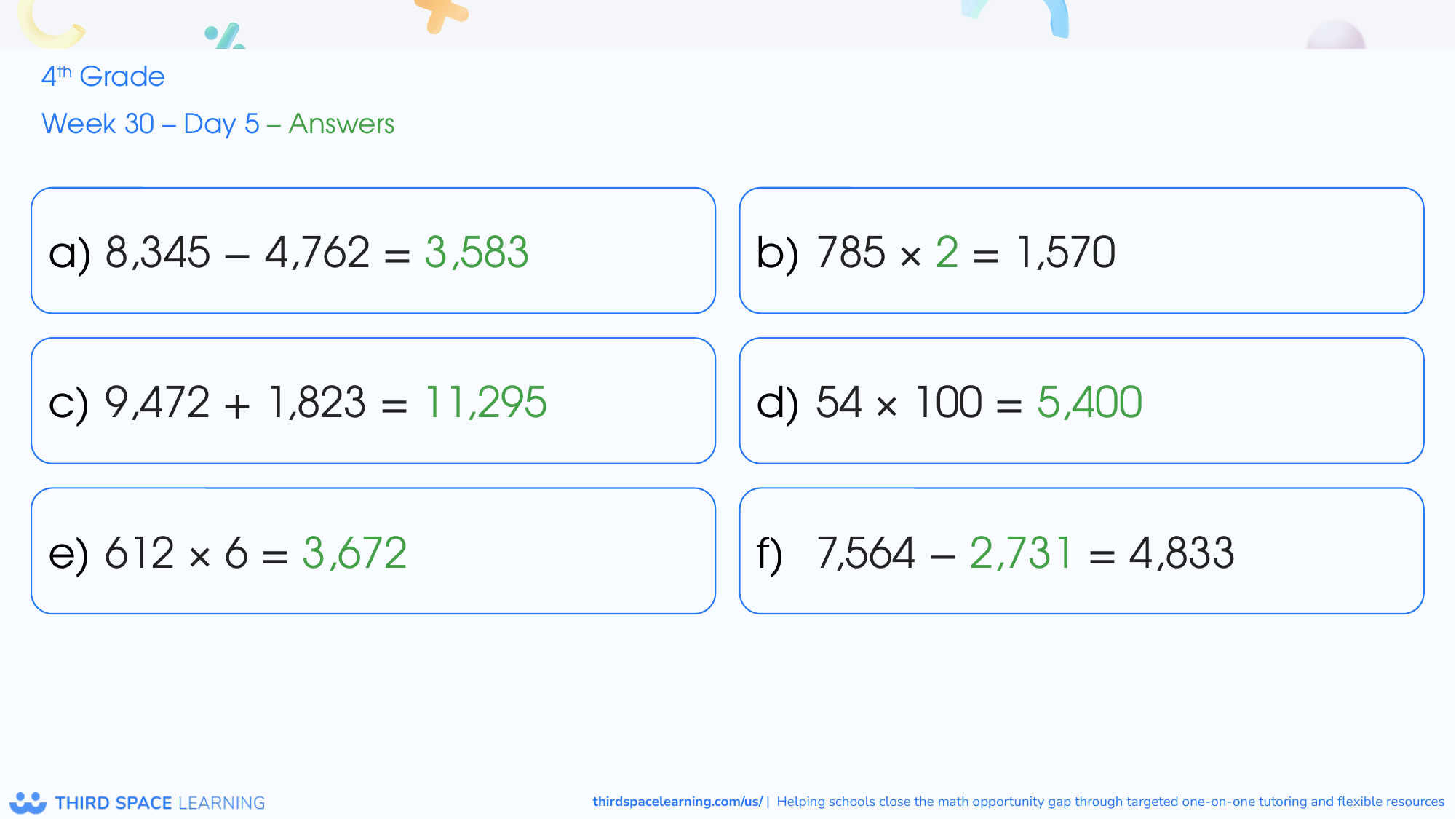

4th Grade
Week 30 – Day 5 – Answers
8,345 − 4,762 = 3,583
785 × 2 = 1,570
9,472 + 1,823 = 11,295
54 × 100 = 5,400
612 × 6 = 3,672
7,564 − 2,731 = 4,833